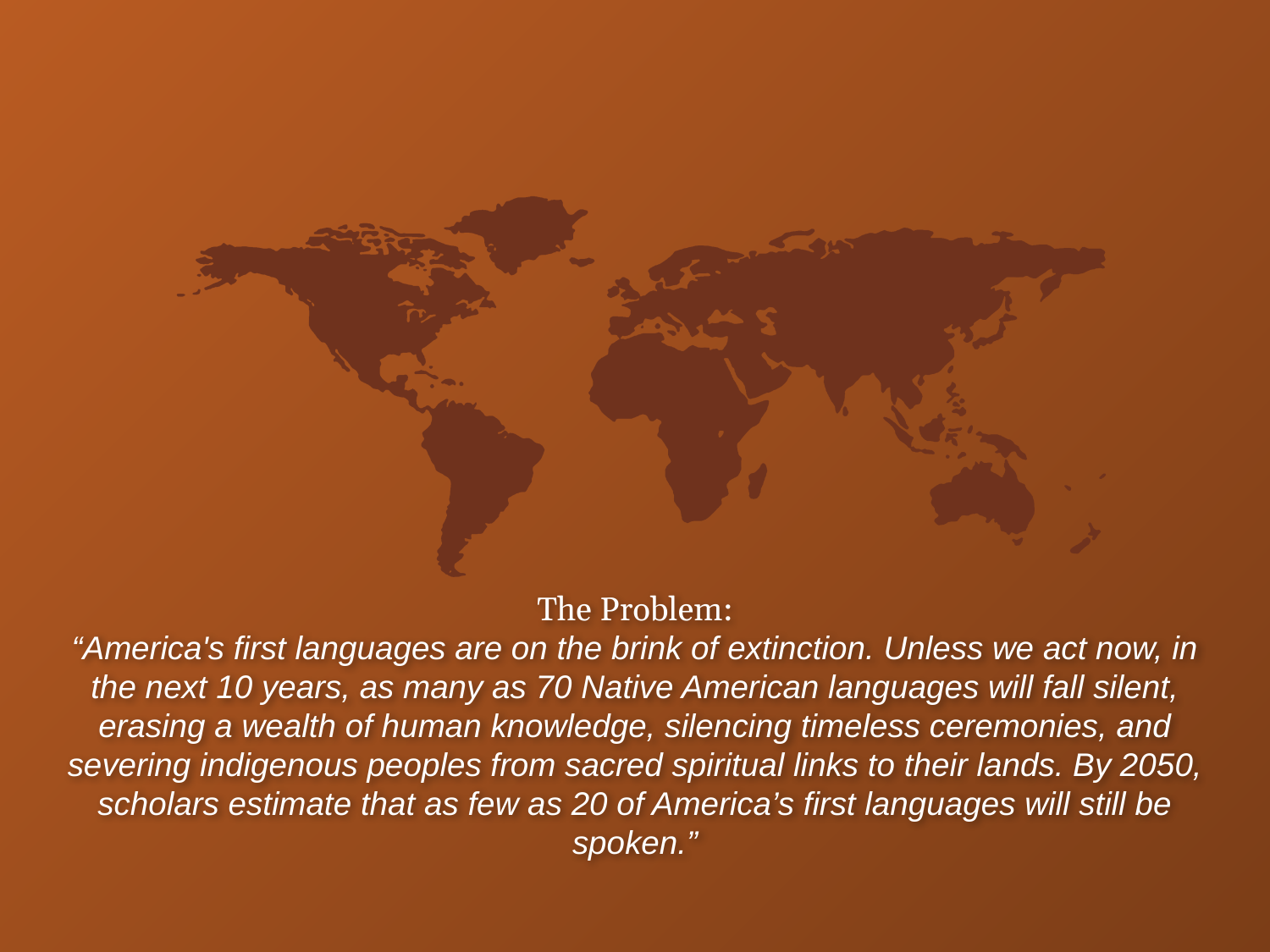

# The Problem: “America's first languages are on the brink of extinction. Unless we act now, in the next 10 years, as many as 70 Native American languages will fall silent, erasing a wealth of human knowledge, silencing timeless ceremonies, and severing indigenous peoples from sacred spiritual links to their lands. By 2050, scholars estimate that as few as 20 of America’s first languages will still be spoken.”